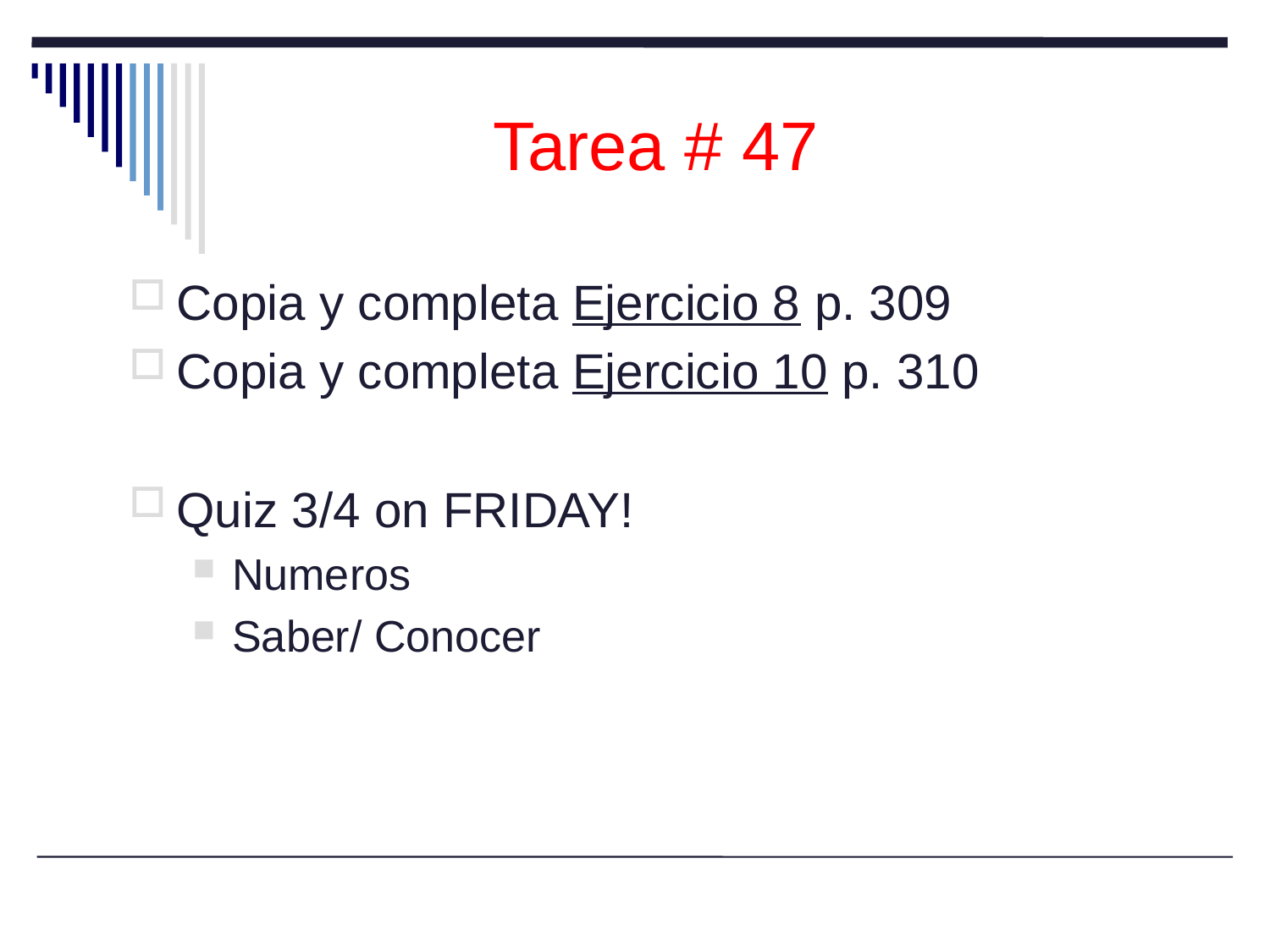

# Tarea # 47
Copia y completa Ejercicio 8 p. 309
Copia y completa Ejercicio 10 p. 310

Quiz 3/4 on FRIDAY!
Numeros
Saber/ Conocer